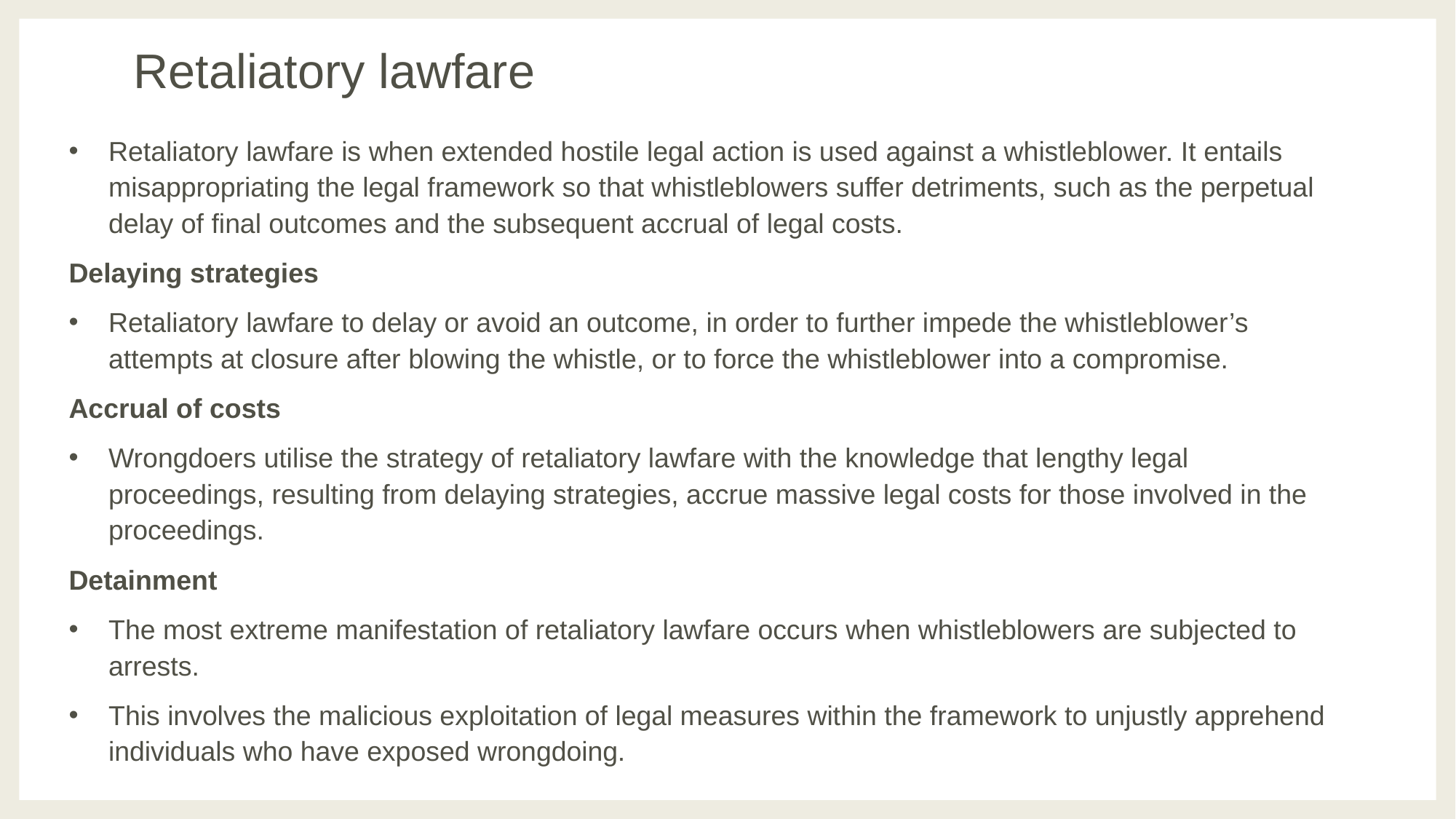

# Retaliatory lawfare
Retaliatory lawfare is when extended hostile legal action is used against a whistleblower. It entails misappropriating the legal framework so that whistleblowers suffer detriments, such as the perpetual delay of final outcomes and the subsequent accrual of legal costs.
Delaying strategies
Retaliatory lawfare to delay or avoid an outcome, in order to further impede the whistleblower’s attempts at closure after blowing the whistle, or to force the whistleblower into a compromise.
Accrual of costs
Wrongdoers utilise the strategy of retaliatory lawfare with the knowledge that lengthy legal proceedings, resulting from delaying strategies, accrue massive legal costs for those involved in the proceedings.
Detainment
The most extreme manifestation of retaliatory lawfare occurs when whistleblowers are subjected to arrests.
This involves the malicious exploitation of legal measures within the framework to unjustly apprehend individuals who have exposed wrongdoing.